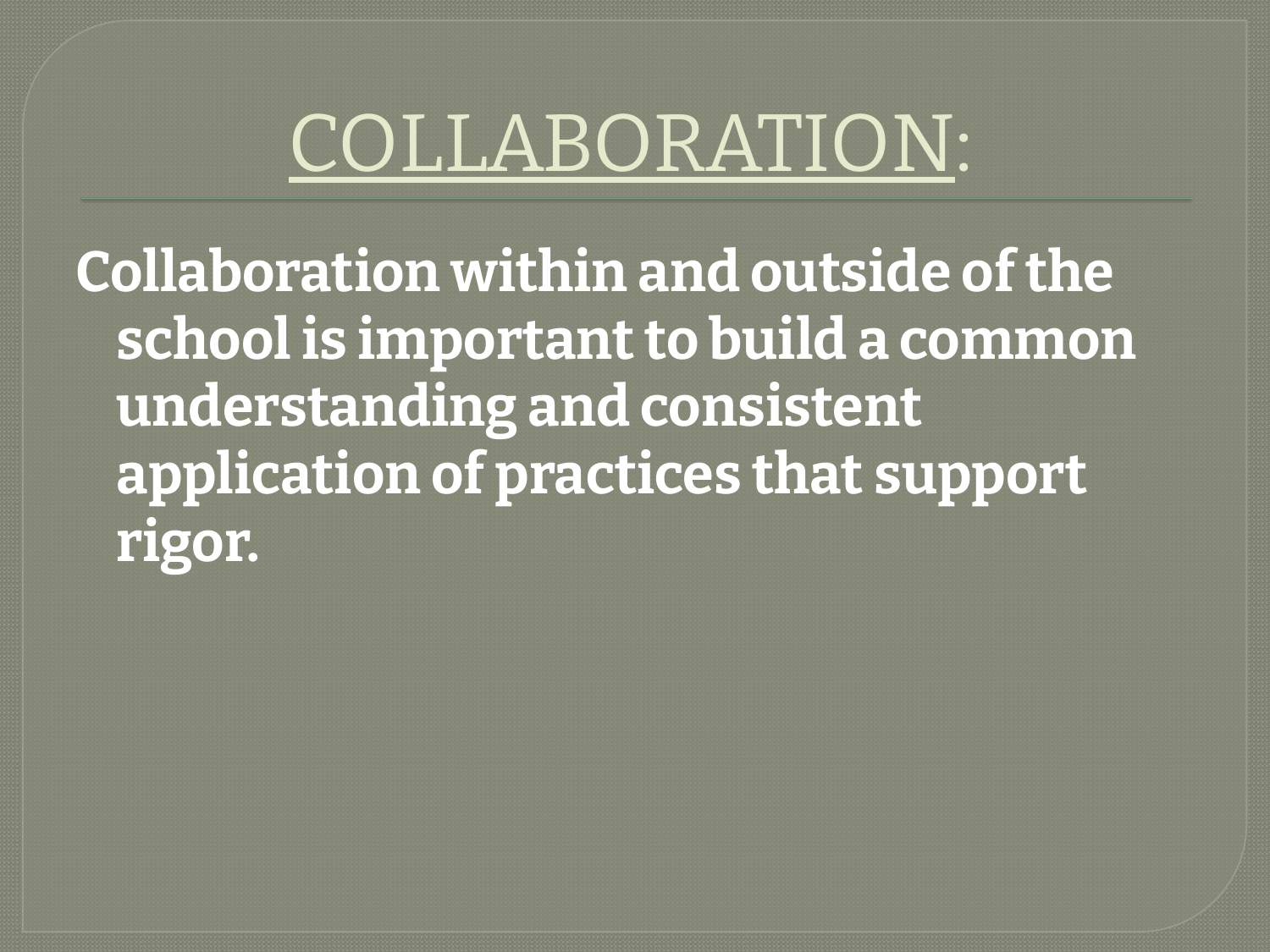

# COLLABORATION:
Collaboration within and outside of the school is important to build a common understanding and consistent application of practices that support rigor.